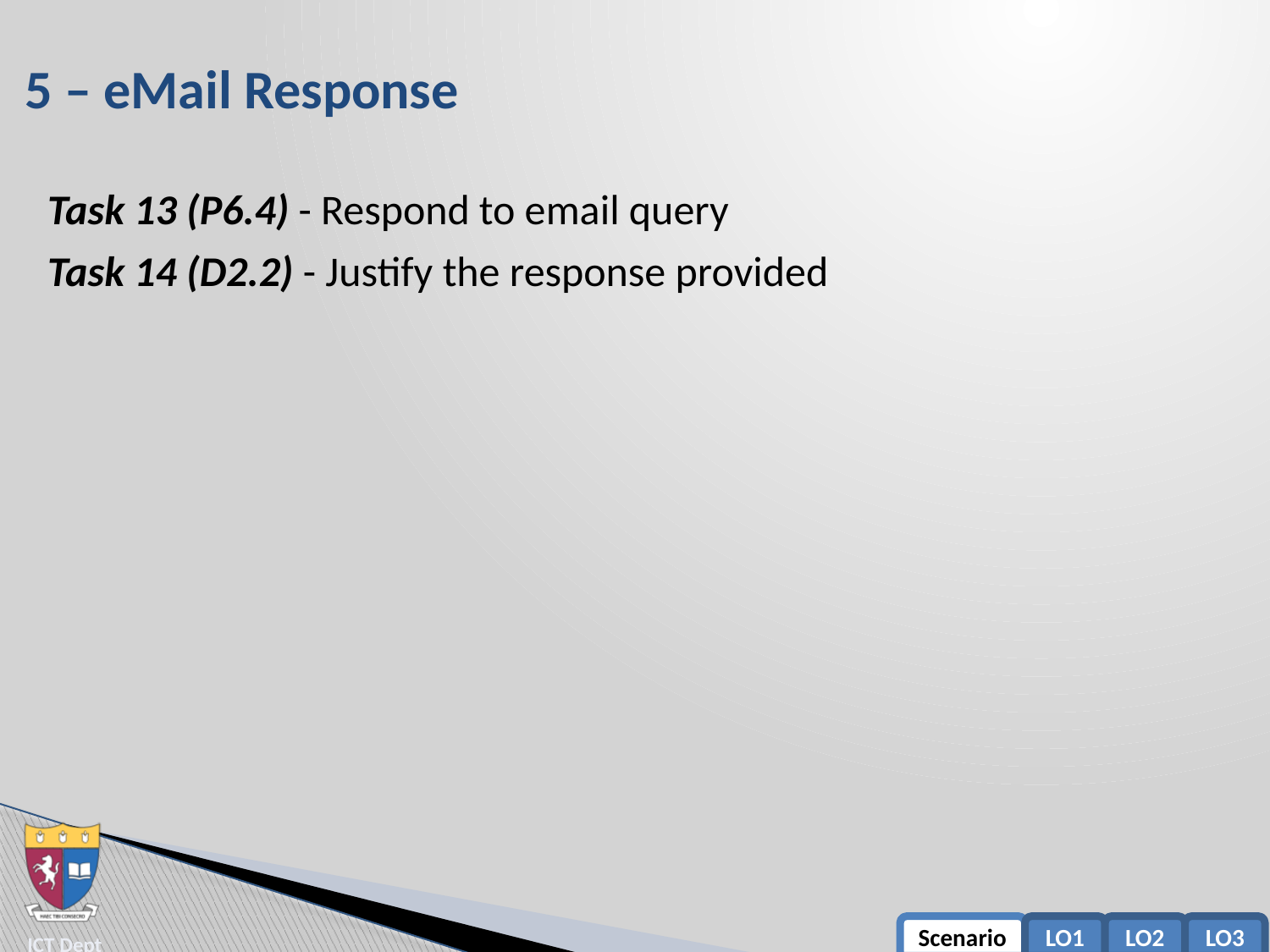

# 5 – eMail Response
Task 13 (P6.4) - Respond to email query
Task 14 (D2.2) - Justify the response provided